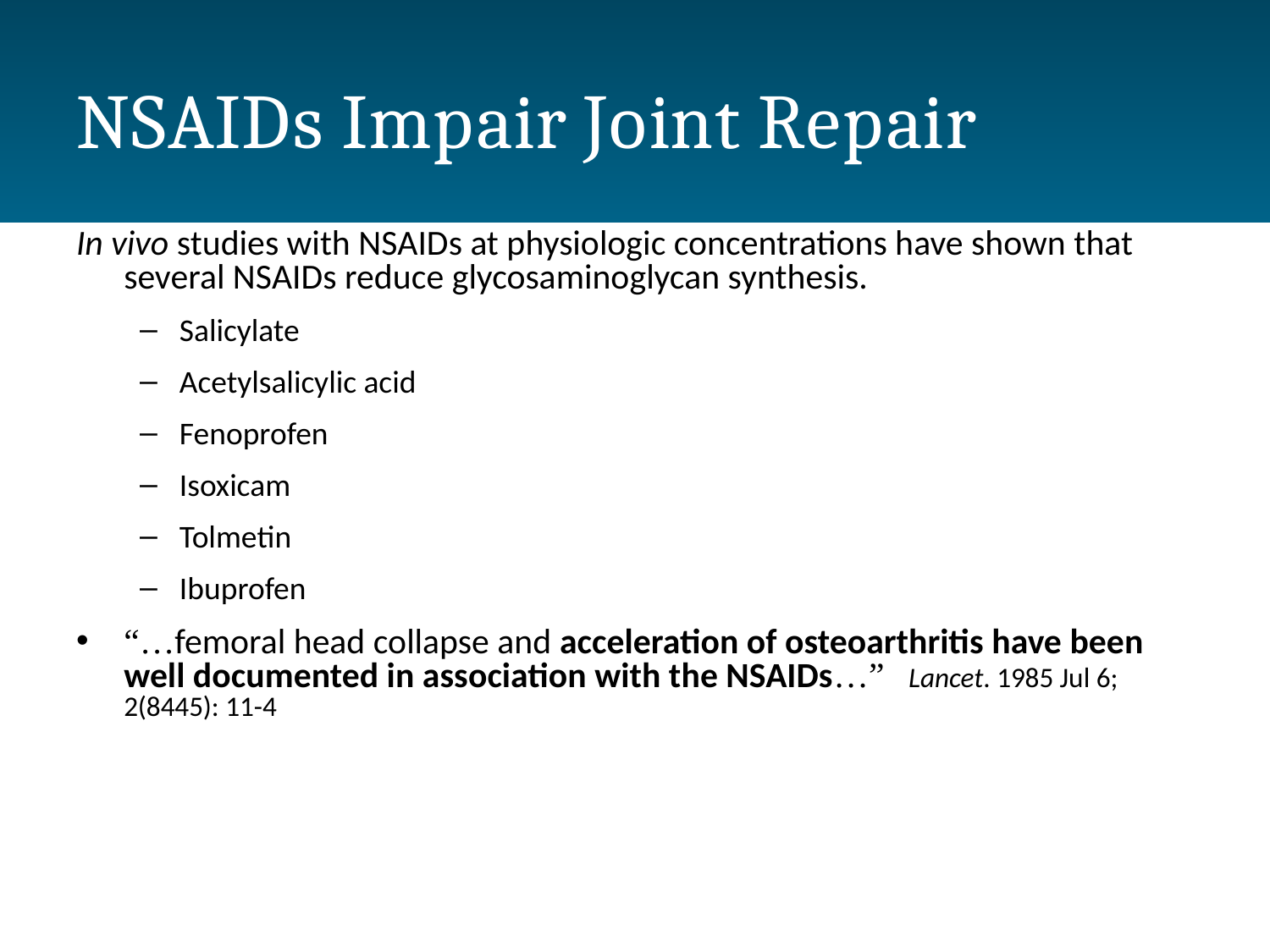

# NSAIDs Impair Joint Repair
In vivo studies with NSAIDs at physiologic concentrations have shown that several NSAIDs reduce glycosaminoglycan synthesis.
Salicylate
Acetylsalicylic acid
Fenoprofen
Isoxicam
Tolmetin
Ibuprofen
“…femoral head collapse and acceleration of osteoarthritis have been well documented in association with the NSAIDs…”   Lancet. 1985 Jul 6; 2(8445): 11-4